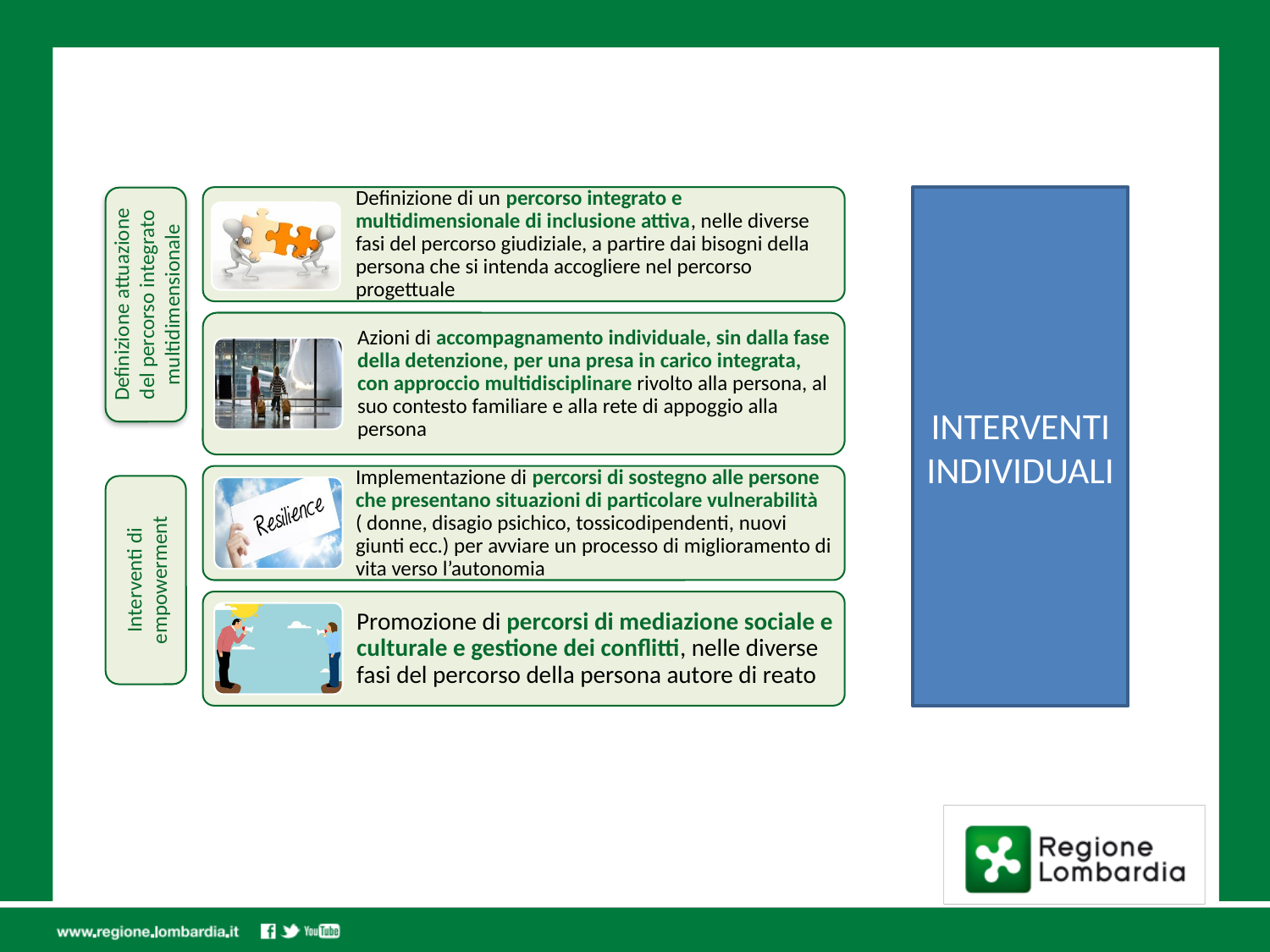

INTERVENTI INDIVIDUALI
Definizione di un percorso integrato e multidimensionale di inclusione attiva, nelle diverse fasi del percorso giudiziale, a partire dai bisogni della persona che si intenda accogliere nel percorso progettuale
Azioni di accompagnamento individuale, sin dalla fase della detenzione, per una presa in carico integrata, con approccio multidisciplinare rivolto alla persona, al suo contesto familiare e alla rete di appoggio alla persona
Implementazione di percorsi di sostegno alle persone che presentano situazioni di particolare vulnerabilità ( donne, disagio psichico, tossicodipendenti, nuovi giunti ecc.) per avviare un processo di miglioramento di vita verso l’autonomia
Promozione di percorsi di mediazione sociale e culturale e gestione dei conflitti, nelle diverse fasi del percorso della persona autore di reato
Definizione attuazione del percorso integrato multidimensionale
Interventi di empowerment